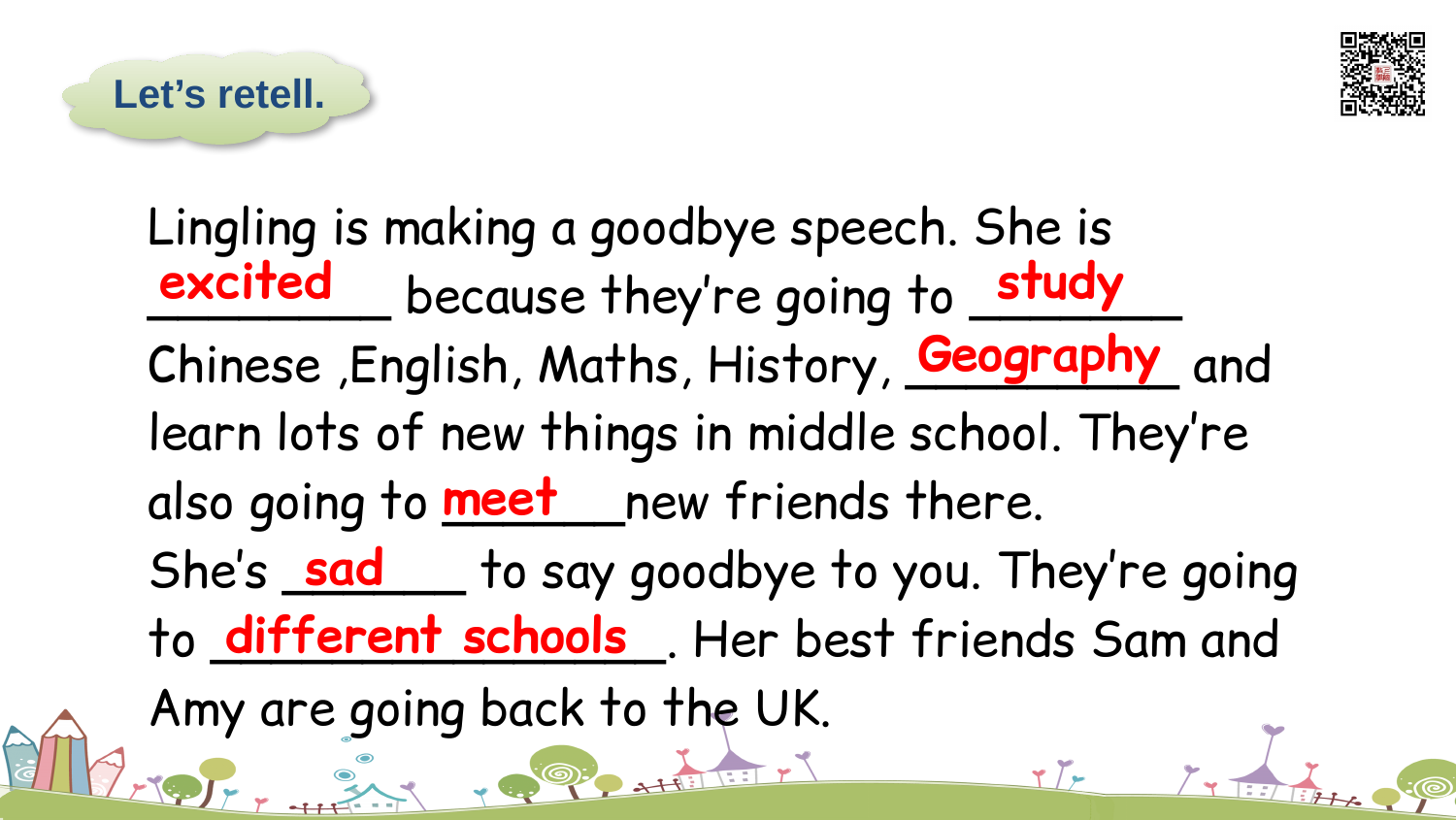

Let’s retell.
Lingling is making a goodbye speech. She is ________ because they’re going to _______ Chinese ,English, Maths, History, _________ and learn lots of new things in middle school. They’re also going to ______new friends there.
She’s ______ to say goodbye to you. They’re going to _______________. Her best friends Sam and Amy are going back to the UK.
excited
study
Geography
meet
sad
different schools